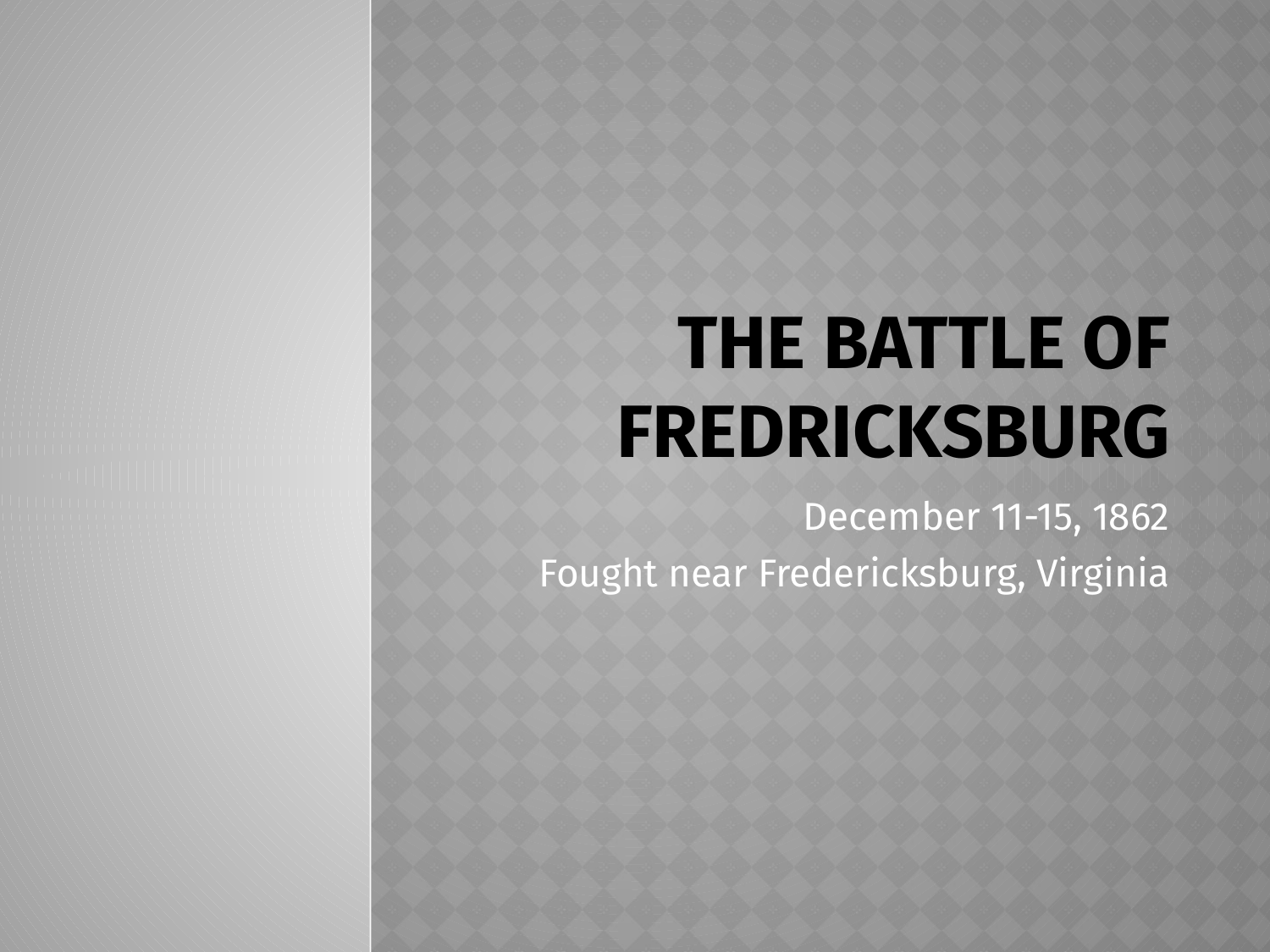

# THE BATTLE OF FREDRICKSBURG
December 11-15, 1862
Fought near Fredericksburg, Virginia